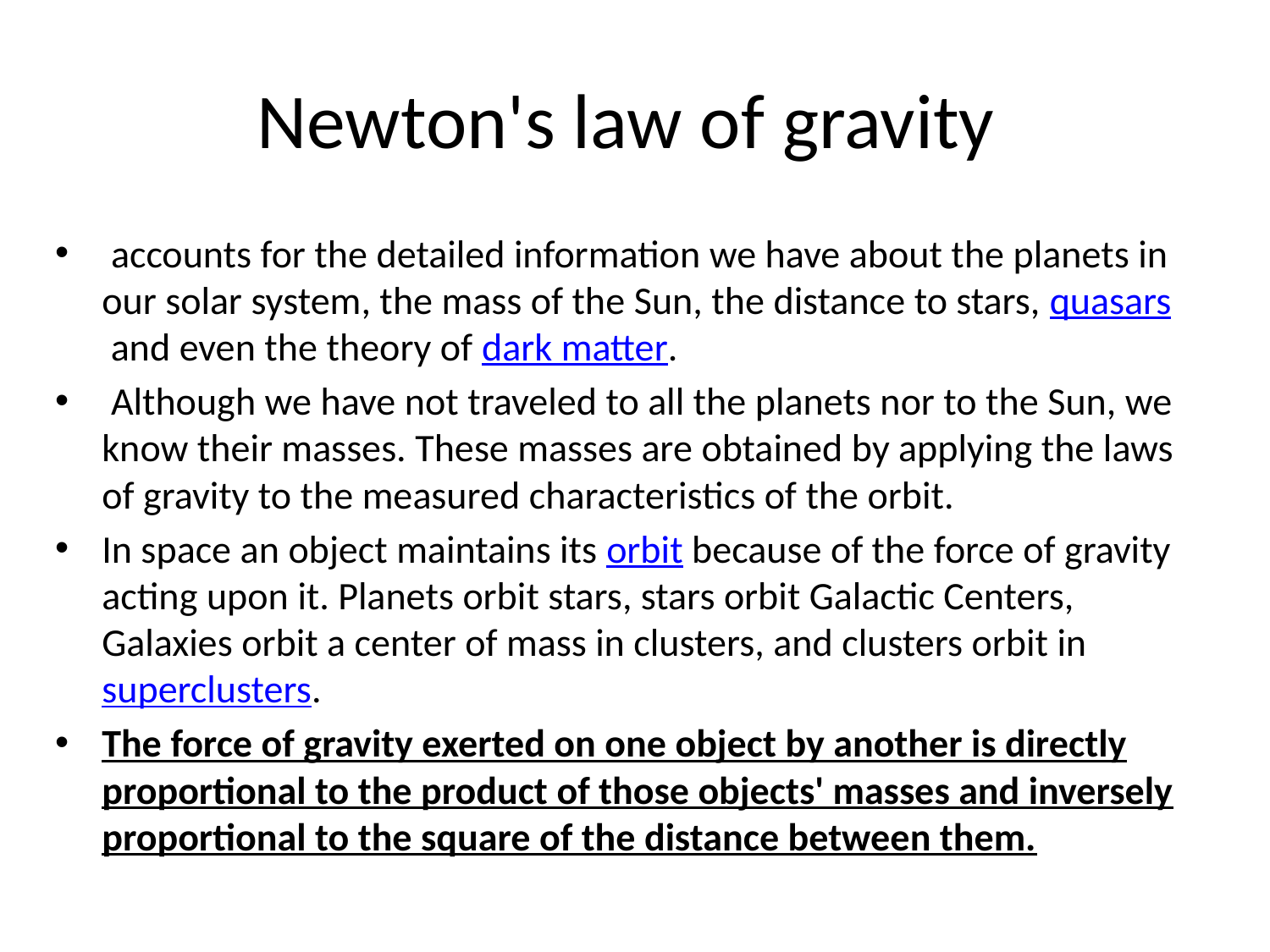

# Newton's law of gravity
 accounts for the detailed information we have about the planets in our solar system, the mass of the Sun, the distance to stars, quasars and even the theory of dark matter.
 Although we have not traveled to all the planets nor to the Sun, we know their masses. These masses are obtained by applying the laws of gravity to the measured characteristics of the orbit.
In space an object maintains its orbit because of the force of gravity acting upon it. Planets orbit stars, stars orbit Galactic Centers, Galaxies orbit a center of mass in clusters, and clusters orbit in superclusters.
The force of gravity exerted on one object by another is directly proportional to the product of those objects' masses and inversely proportional to the square of the distance between them.